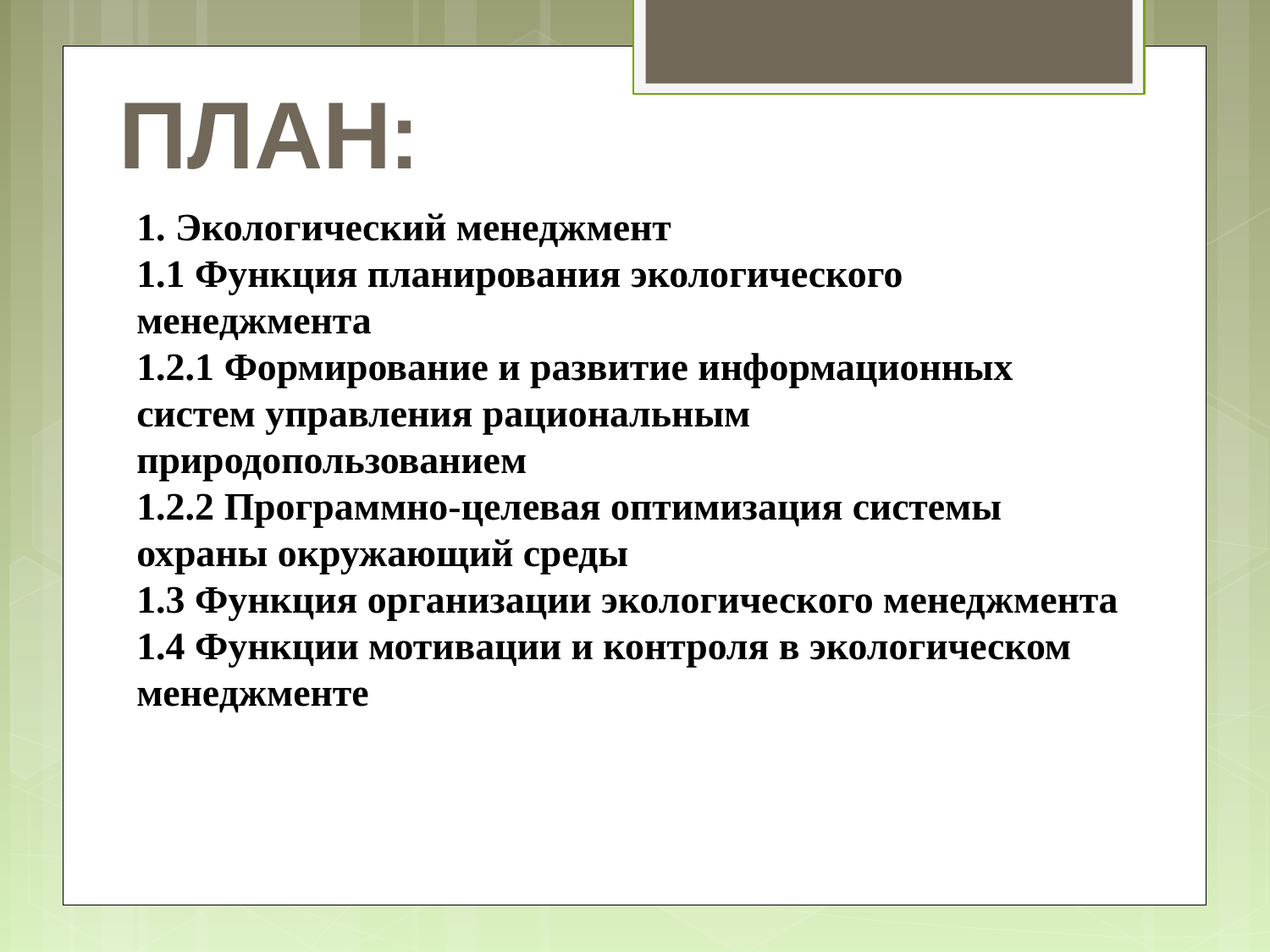

ПЛАН:
1. Экологический менеджмент
1.1 Функция планирования экологического менеджмента
1.2.1 Формирование и развитие информационных систем управления рациональным природопользованием
1.2.2 Программно-целевая оптимизация системы охраны окружающий среды
1.3 Функция организации экологического менеджмента
1.4 Функции мотивации и контроля в экологическом менеджменте